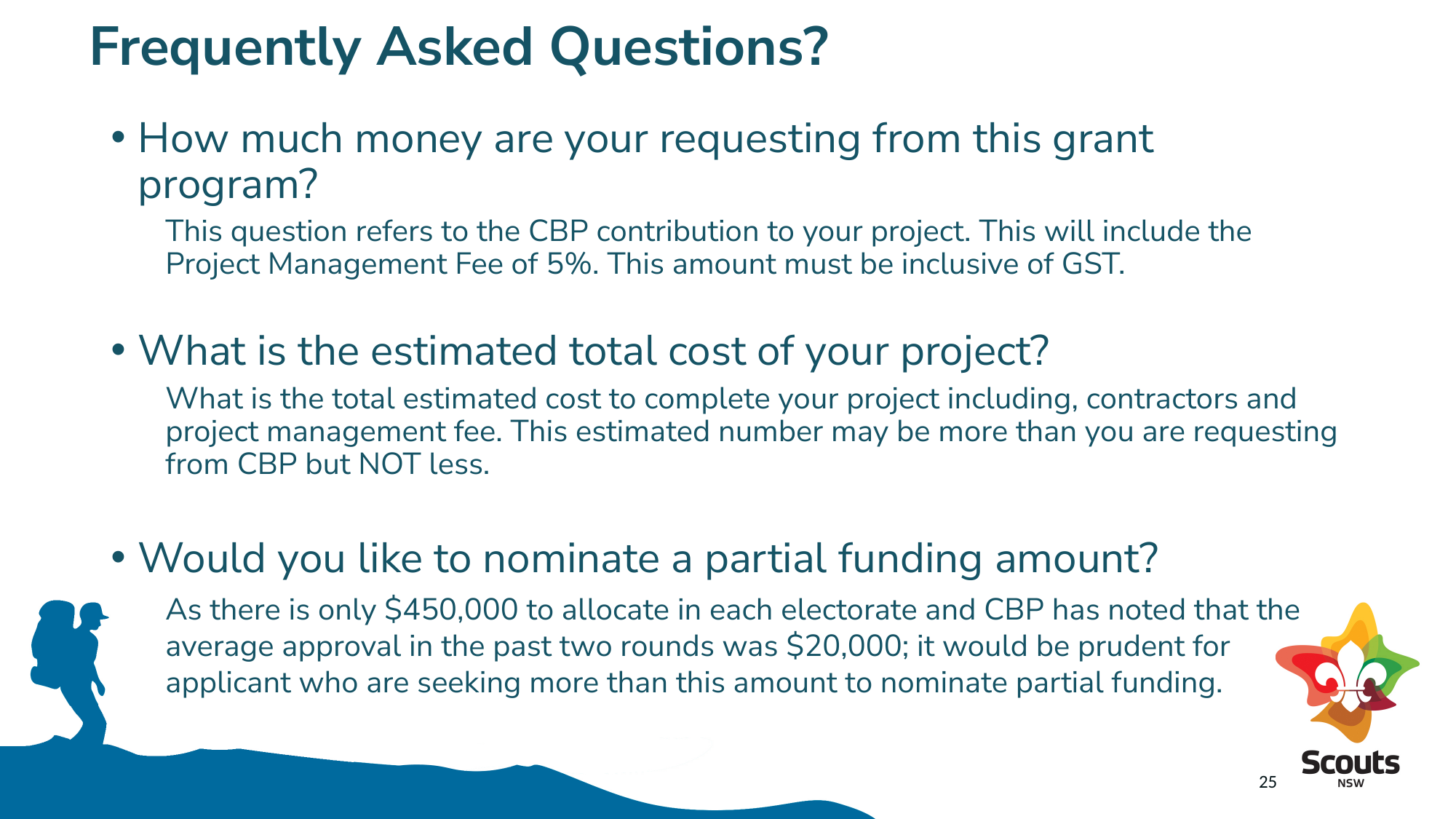

# Frequently Asked Questions?
How much money are your requesting from this grant program?
This question refers to the CBP contribution to your project. This will include the Project Management Fee of 5%. This amount must be inclusive of GST.
What is the estimated total cost of your project?
What is the total estimated cost to complete your project including, contractors and project management fee. This estimated number may be more than you are requesting from CBP but NOT less.

Would you like to nominate a partial funding amount?
As there is only $450,000 to allocate in each electorate and CBP has noted that the average approval in the past two rounds was $20,000; it would be prudent for applicant who are seeking more than this amount to nominate partial funding.
25